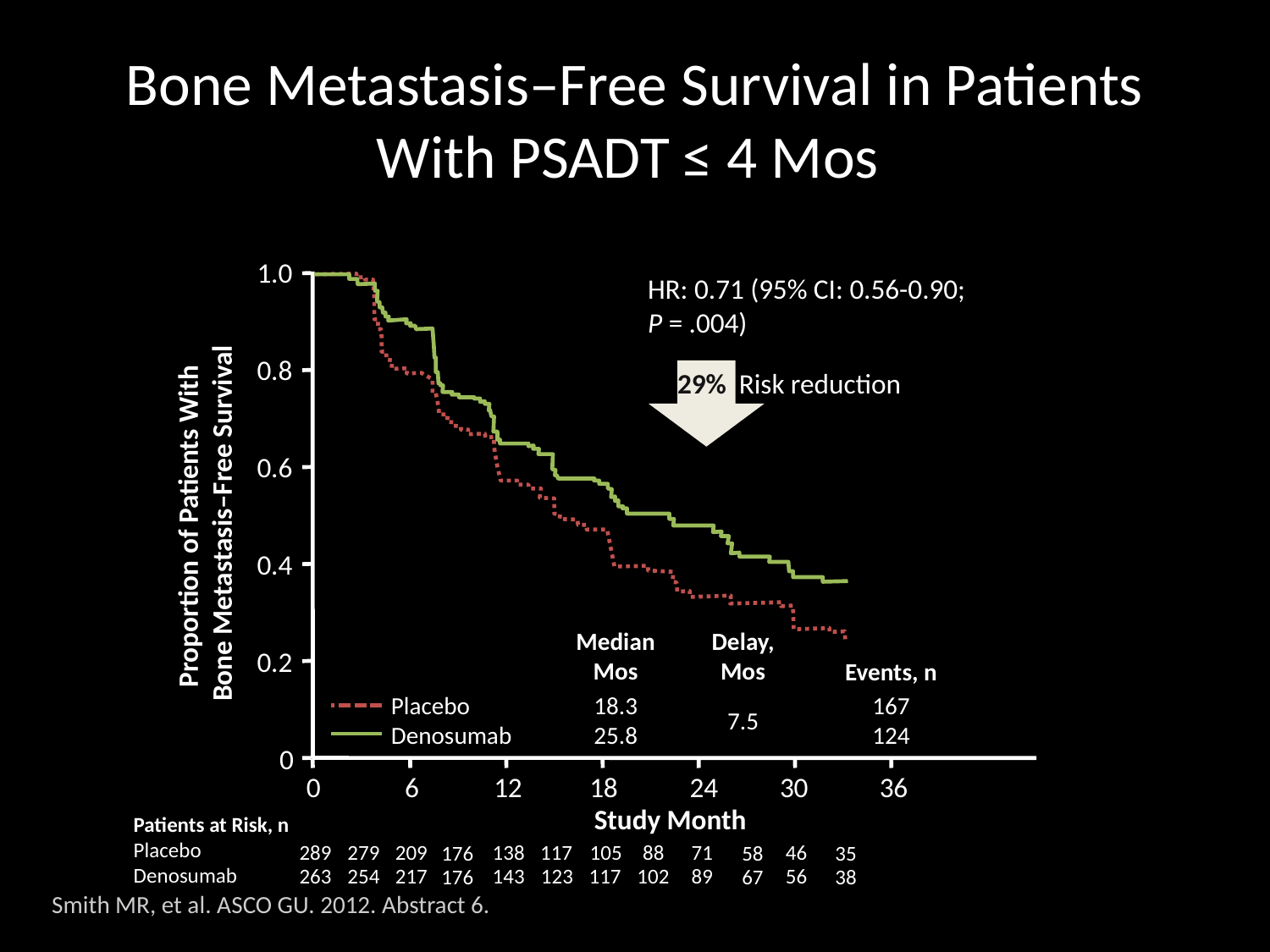

# Bone Metastasis–Free Survival in Patients With PSADT ≤ 4 Mos
1.0
HR: 0.71 (95% CI: 0.56-0.90;
P = .004)

0.8
29%  Risk reduction

0.6

Proportion of Patients With
Bone Metastasis–Free Survival
0.4

Median
Mos
Delay,
Mos
0.2
Events, n

Placebo
Denosumab
18.3
25.8
167
124
7.5
0

0
6
12
18
24
30
36
Study Month
Patients at Risk, n
Placebo
Denosumab
289
279
209
138
117
105
88
71
46
176
58
35
263
254
217
143
123
117
102
89
56
176
38
67
Smith MR, et al. ASCO GU. 2012. Abstract 6.